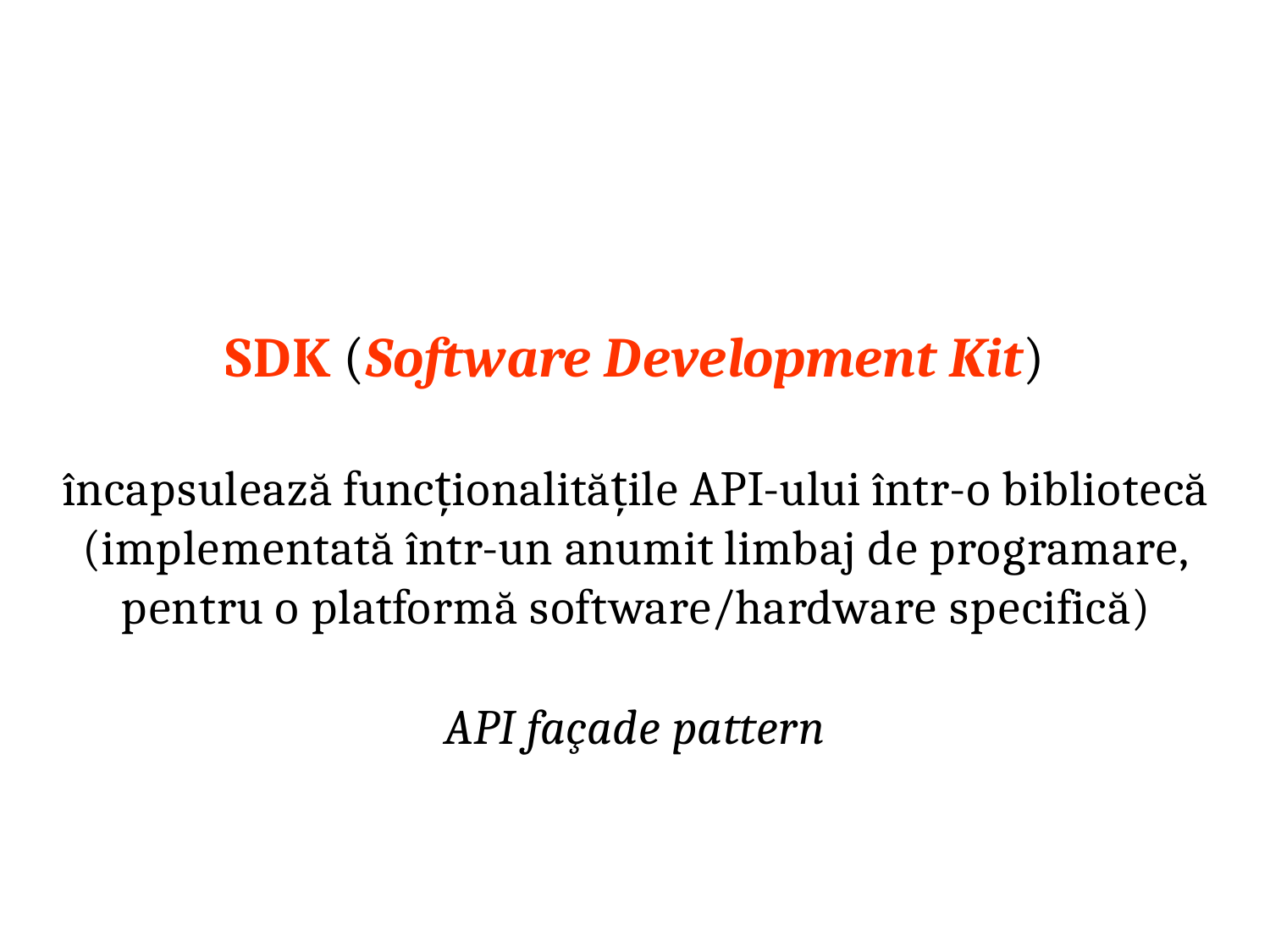

# SDK (Software Development Kit)
încapsulează funcționalitățile API-ului într-o bibliotecă  (implementată într-un anumit limbaj de programare,  pentru o platformă software/hardware specifică)

API façade pattern